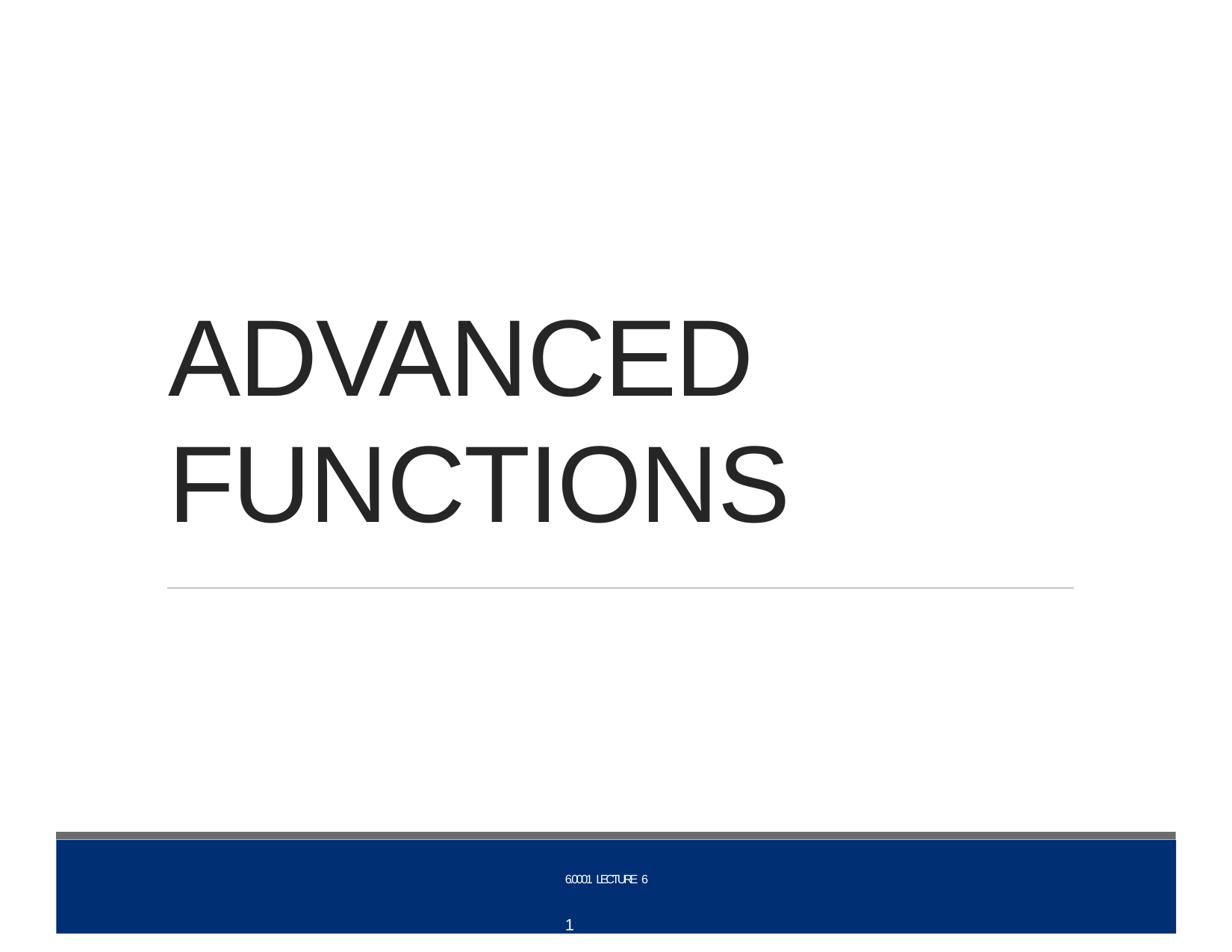

# ADVANCED FUNCTIONS

6.0001 LECTURE 6	1